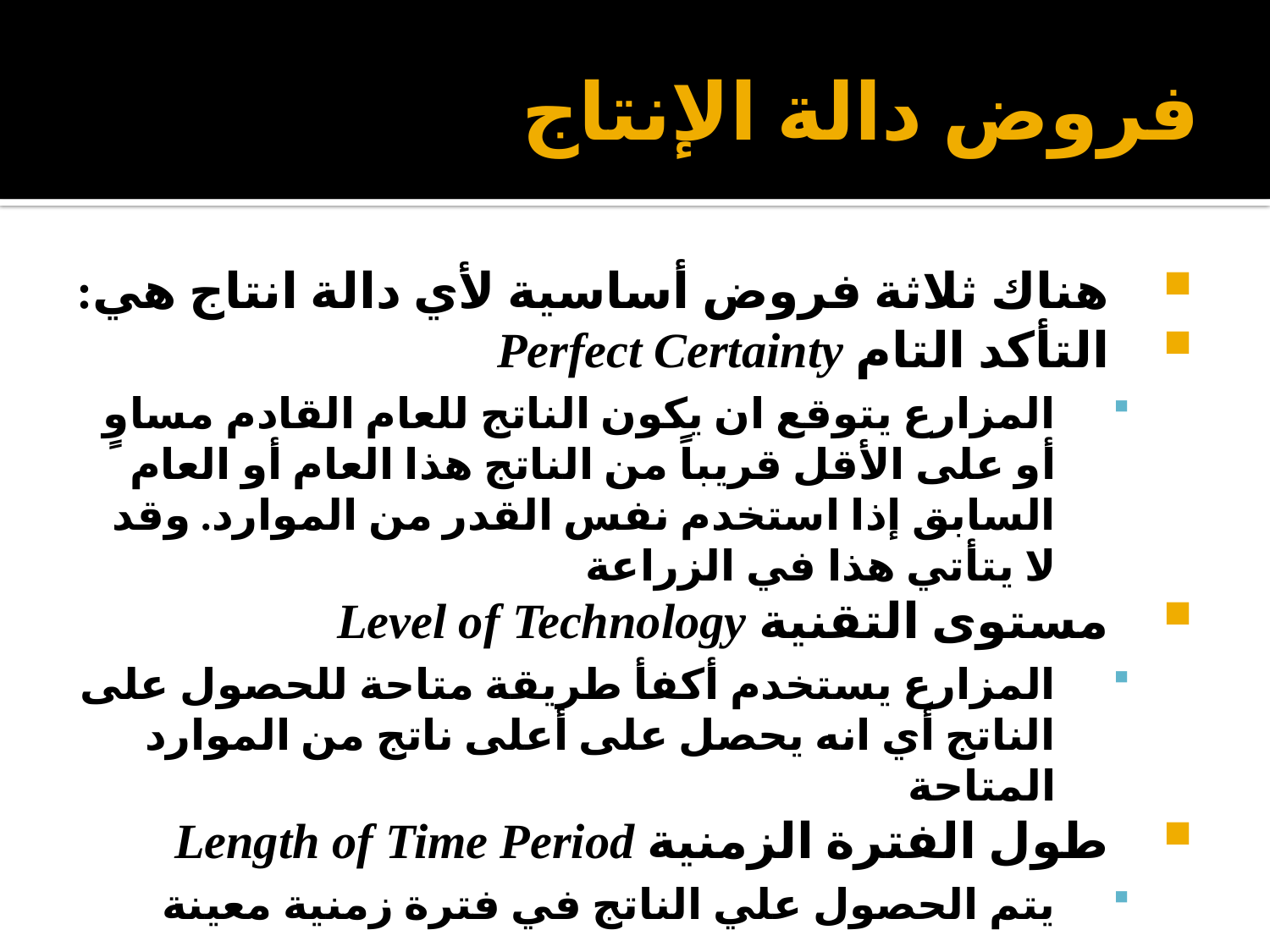

# فروض دالة الإنتاج
هناك ثلاثة فروض أساسية لأي دالة انتاج هي:
التأكد التام Perfect Certainty
المزارع يتوقع ان يكون الناتج للعام القادم مساوٍ أو على الأقل قريباً من الناتج هذا العام أو العام السابق إذا استخدم نفس القدر من الموارد. وقد لا يتأتي هذا في الزراعة
مستوى التقنية Level of Technology
المزارع يستخدم أكفأ طريقة متاحة للحصول على الناتج أي انه يحصل على أعلى ناتج من الموارد المتاحة
طول الفترة الزمنية Length of Time Period
يتم الحصول علي الناتج في فترة زمنية معينة